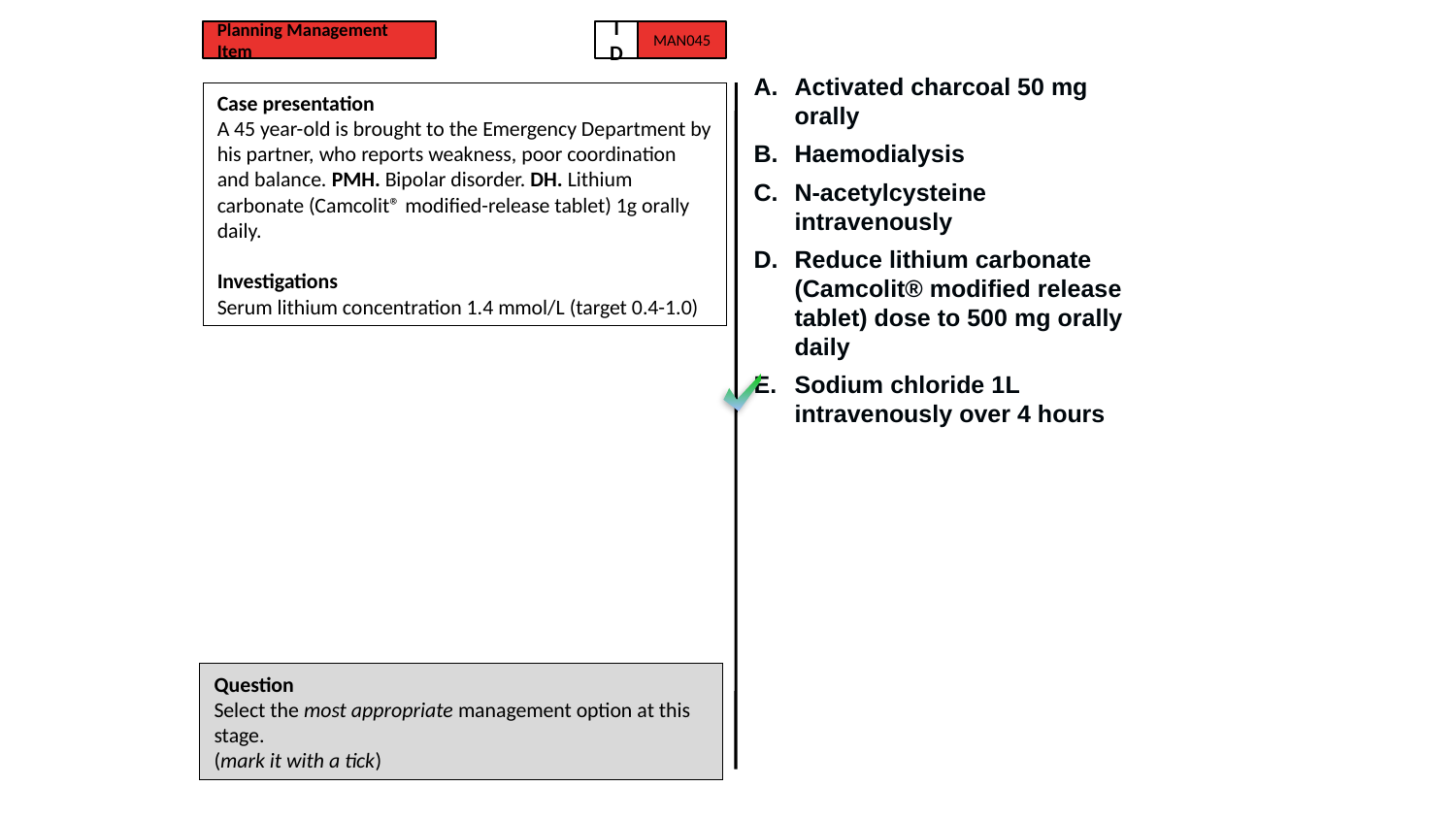

Planning Management Item
ID
MAN045
#
Activated charcoal 50 mg orally
Haemodialysis
N-acetylcysteine intravenously
Reduce lithium carbonate (Camcolit® modified release tablet) dose to 500 mg orally daily
Sodium chloride 1L intravenously over 4 hours
Case presentation
A 45 year-old is brought to the Emergency Department by his partner, who reports weakness, poor coordination and balance. PMH. Bipolar disorder. DH. Lithium carbonate (Camcolit® modified-release tablet) 1g orally daily.

Investigations
Serum lithium concentration 1.4 mmol/L (target 0.4-1.0)

Question
Select the most appropriate management option at this stage.
(mark it with a tick)